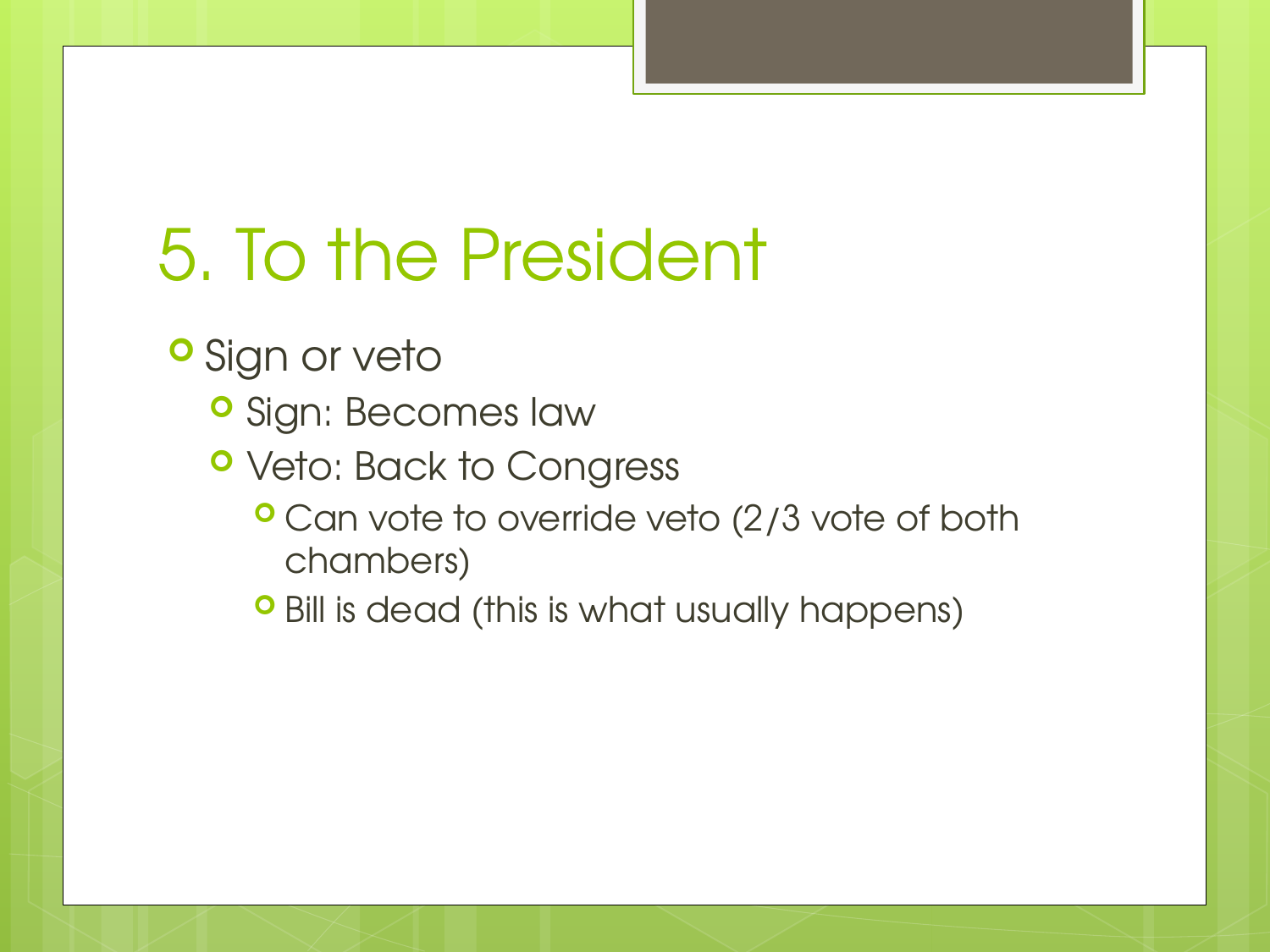

# 5. To the President
Sign or veto
Sign: Becomes law
Veto: Back to Congress
Can vote to override veto (2/3 vote of both chambers)
Bill is dead (this is what usually happens)